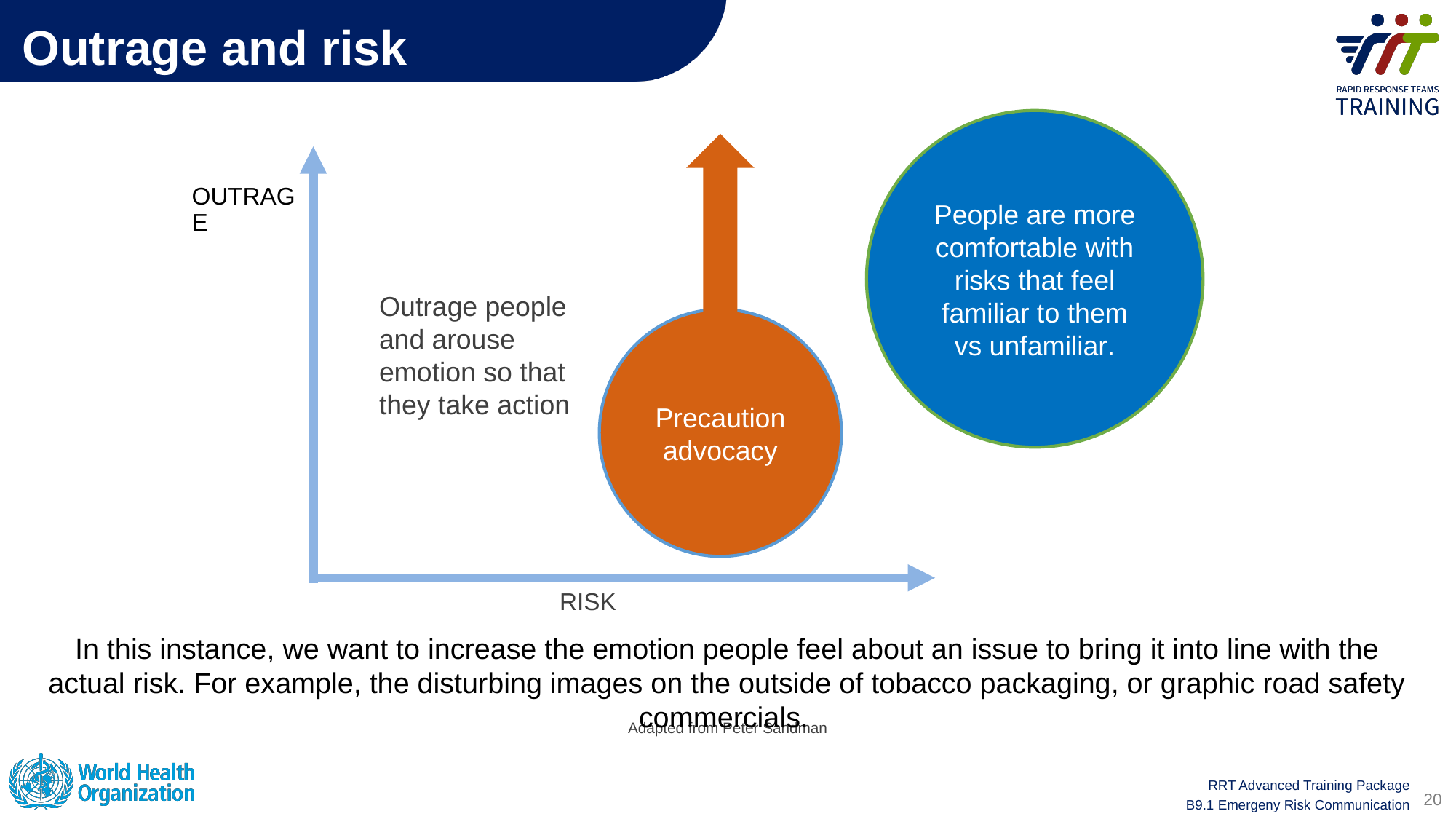

Outrage and risk

People are more comfortable with risks that feel familiar to them vs unfamiliar.

OUTRAGE

Outrage people and arouse emotion so that they take action

Precaution advocacy

RISK
In this instance, we want to increase the emotion people feel about an issue to bring it into line with the actual risk. For example, the disturbing images on the outside of tobacco packaging, or graphic road safety commercials.
Adapted from Peter Sandman